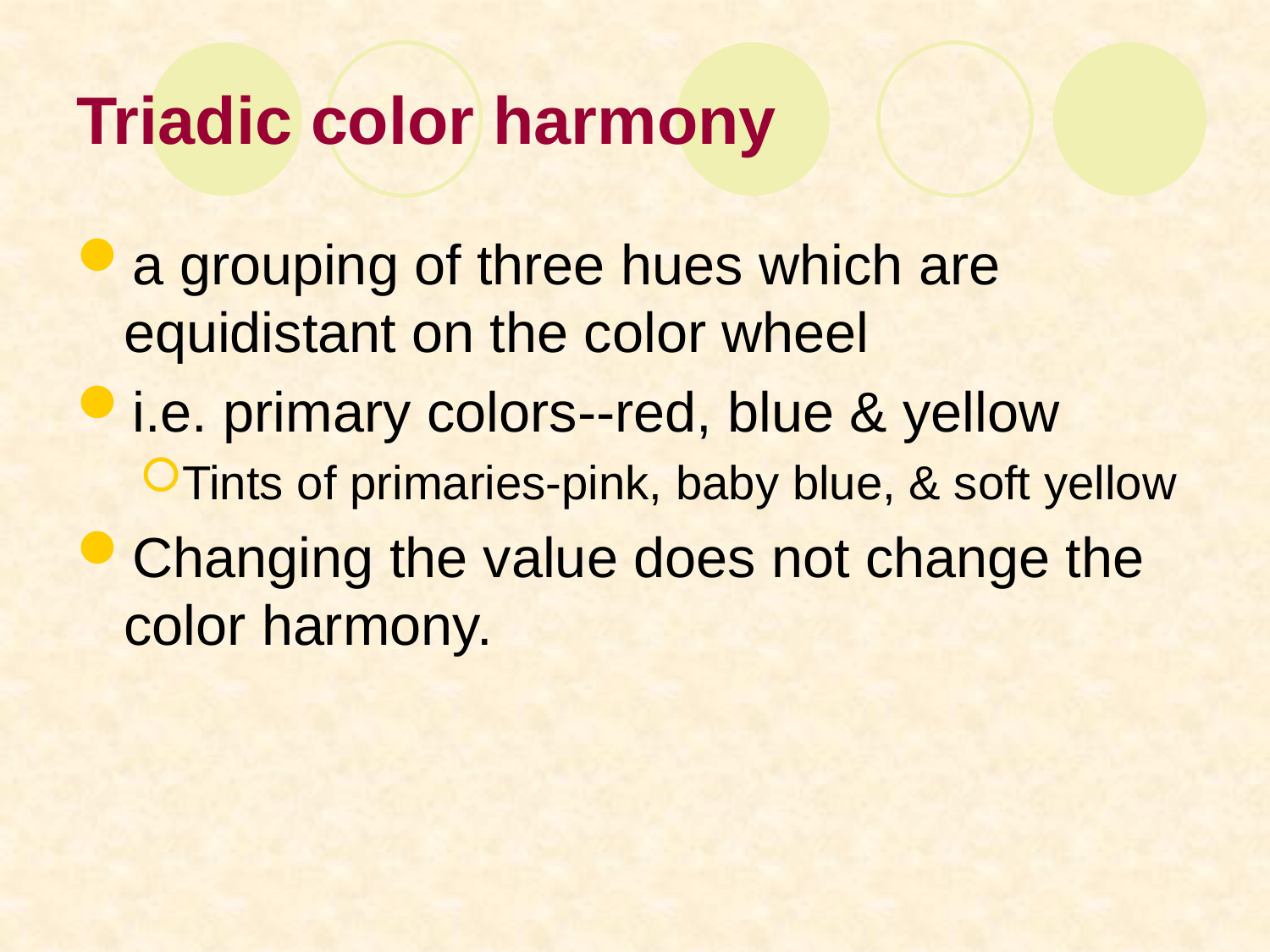

# Triadic color harmony
a grouping of three hues which are equidistant on the color wheel
i.e. primary colors--red, blue & yellow
Tints of primaries-pink, baby blue, & soft yellow
Changing the value does not change the color harmony.